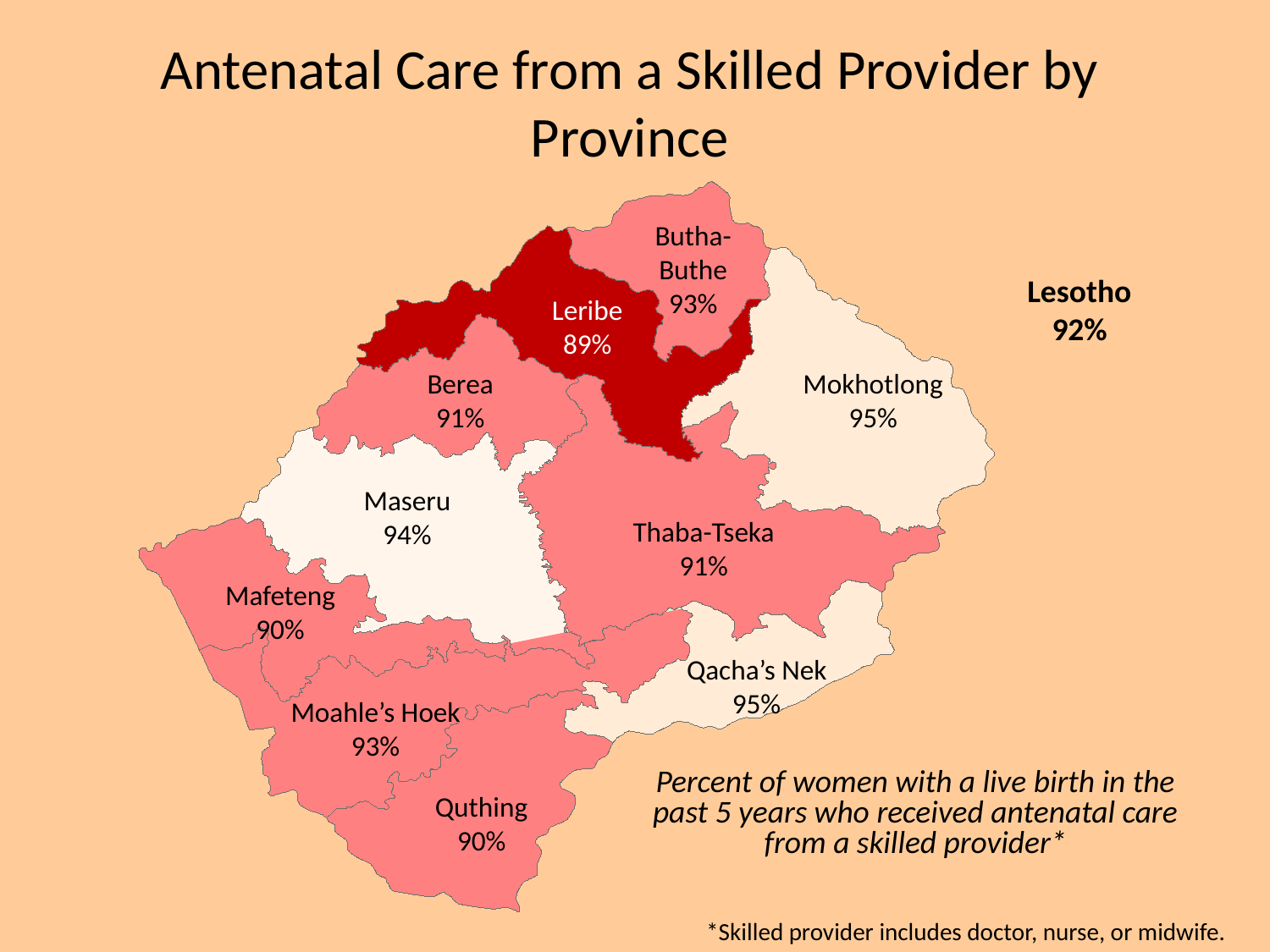

Antenatal Care from a Skilled Provider by Province

Butha-Buthe
93%

Lesotho
92%
Leribe
89%

Berea
91%
Mokhotlong
95%

Maseru
94%
Thaba-Tseka
91%

Mafeteng
90%

Qacha’s Nek
95%
Moahle’s Hoek
93%

Percent of women with a live birth in the past 5 years who received antenatal care from a skilled provider*
Quthing
90%
*Skilled provider includes doctor, nurse, or midwife.